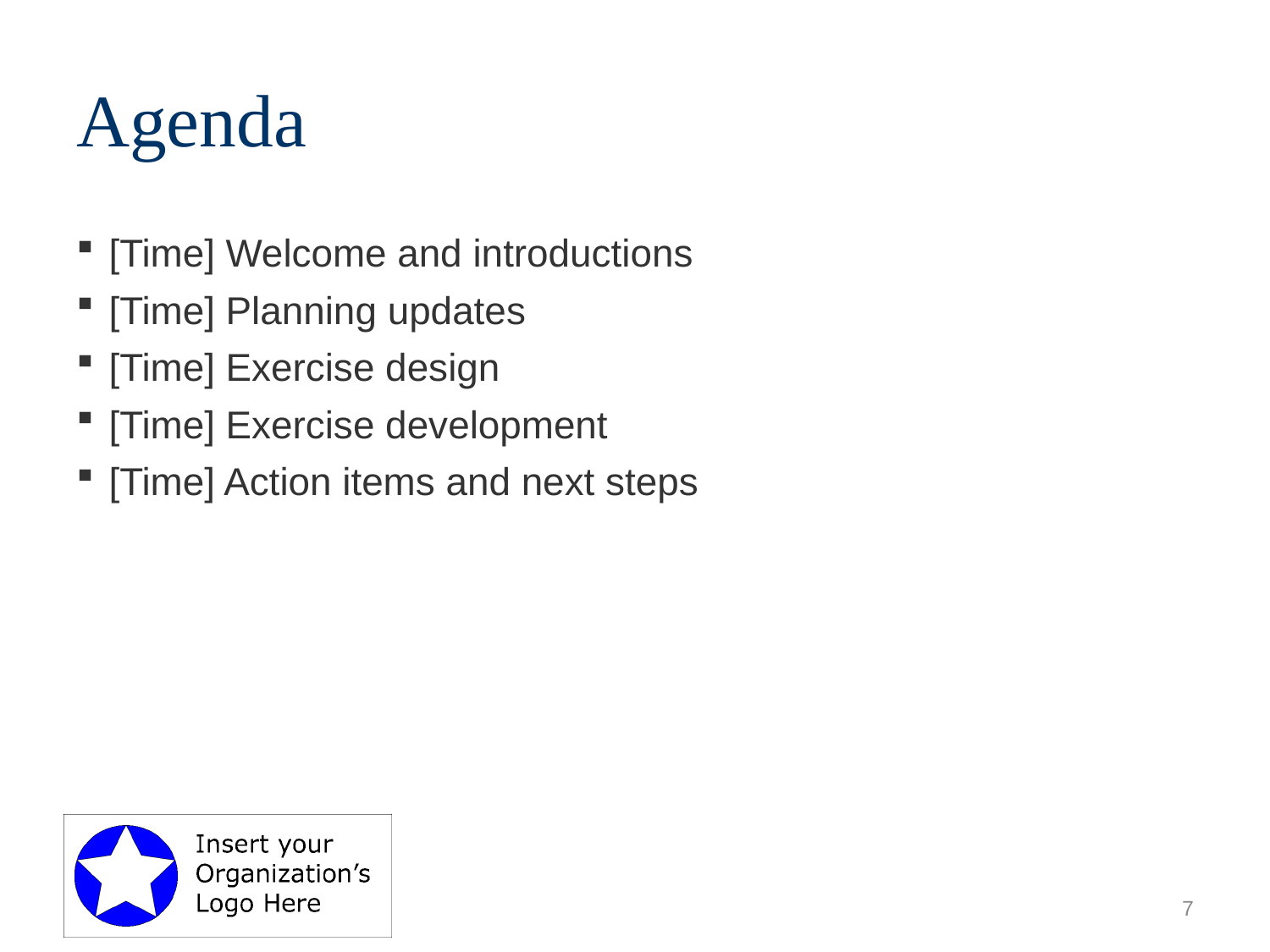

# Agenda
[Time] Welcome and introductions
[Time] Planning updates
[Time] Exercise design
[Time] Exercise development
[Time] Action items and next steps
7